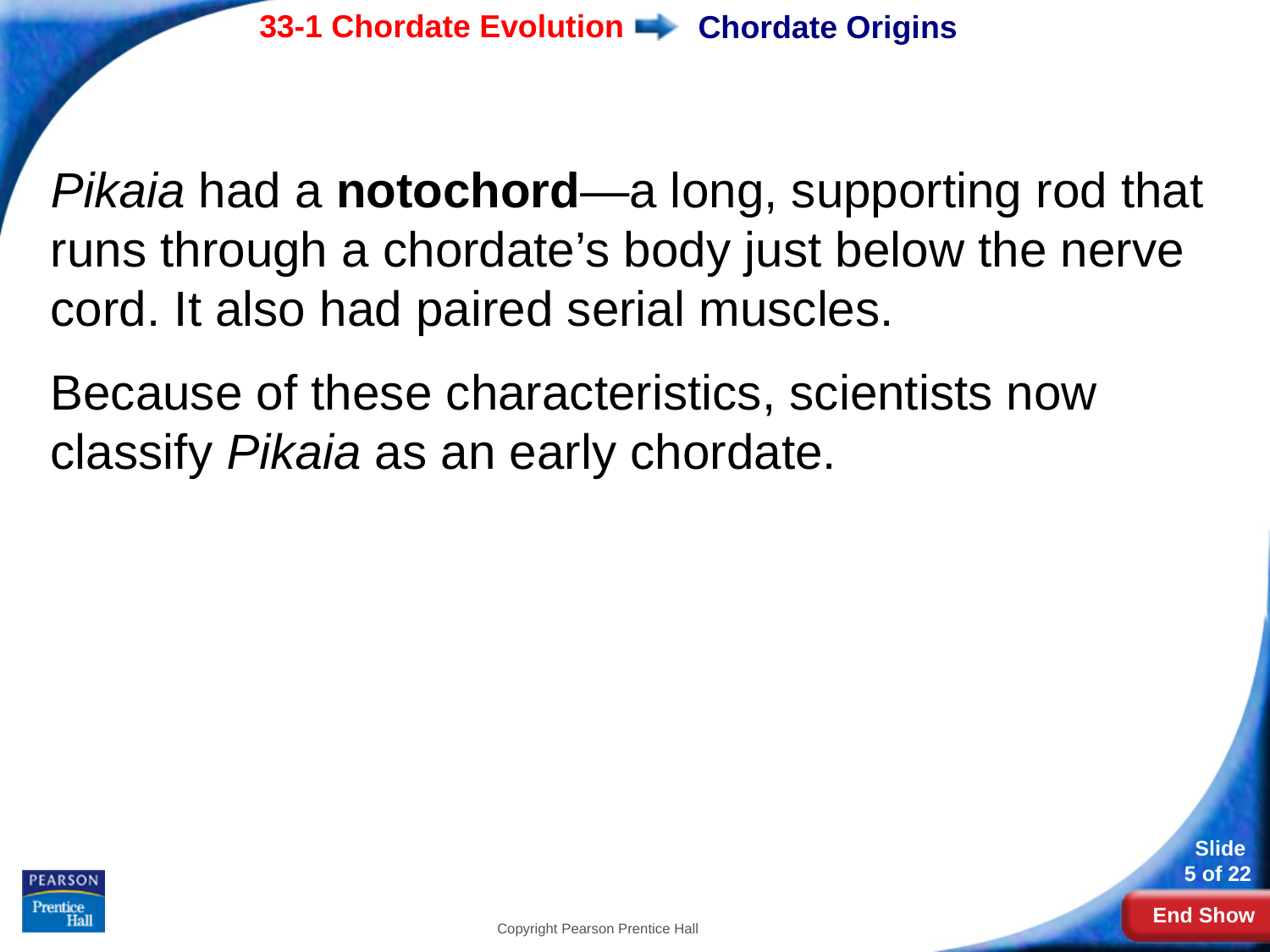

# Chordate Origins
Pikaia had a notochord—a long, supporting rod that runs through a chordate’s body just below the nerve cord. It also had paired serial muscles.
Because of these characteristics, scientists now classify Pikaia as an early chordate.
Copyright Pearson Prentice Hall